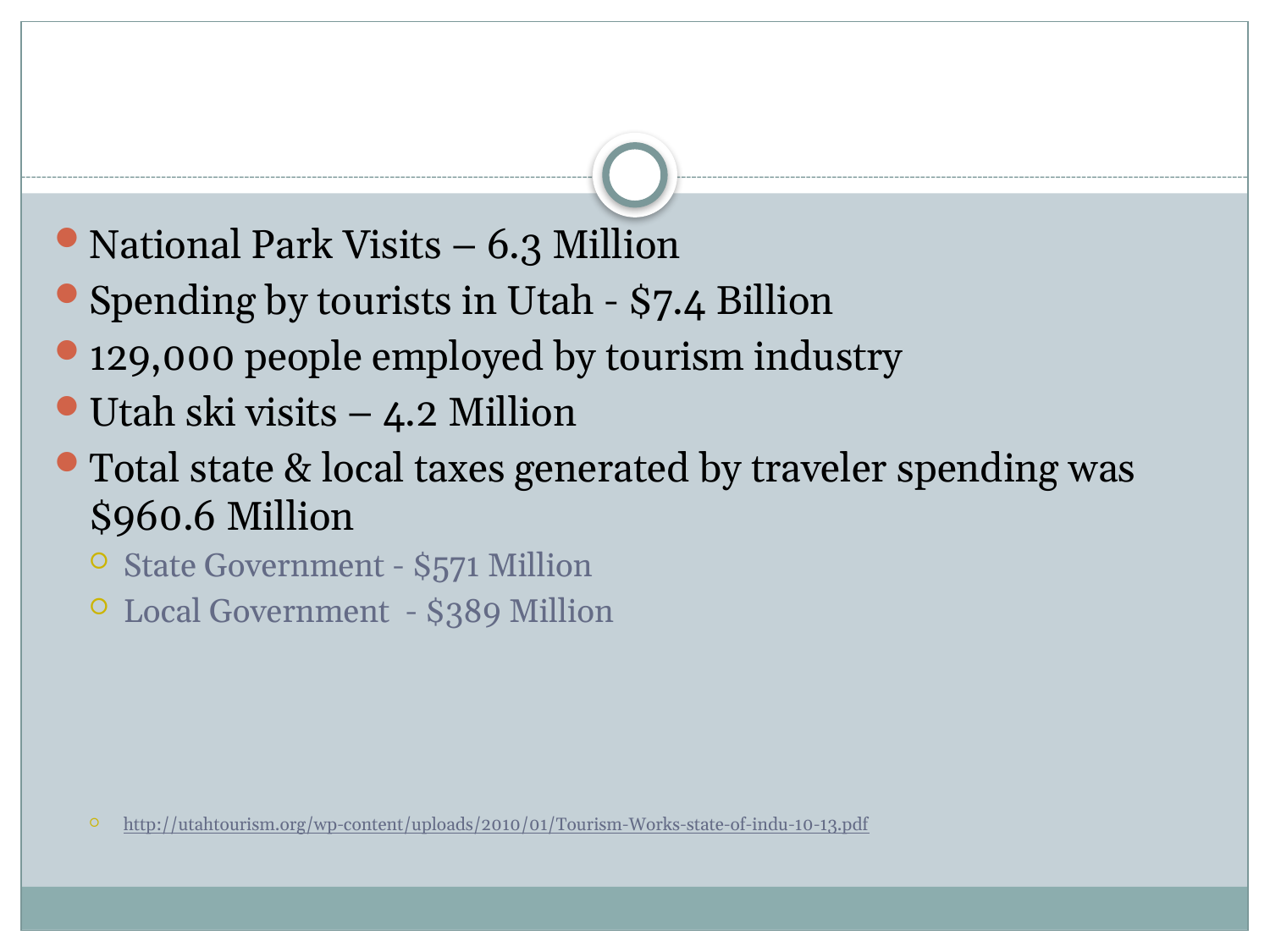

#
National Park Visits – 6.3 Million
Spending by tourists in Utah - $7.4 Billion
129,000 people employed by tourism industry
Utah ski visits – 4.2 Million
Total state & local taxes generated by traveler spending was $960.6 Million
State Government - $571 Million
Local Government  - $389 Million

http://utahtourism.org/wp-content/uploads/2010/01/Tourism-Works-state-of-indu-10-13.pdf